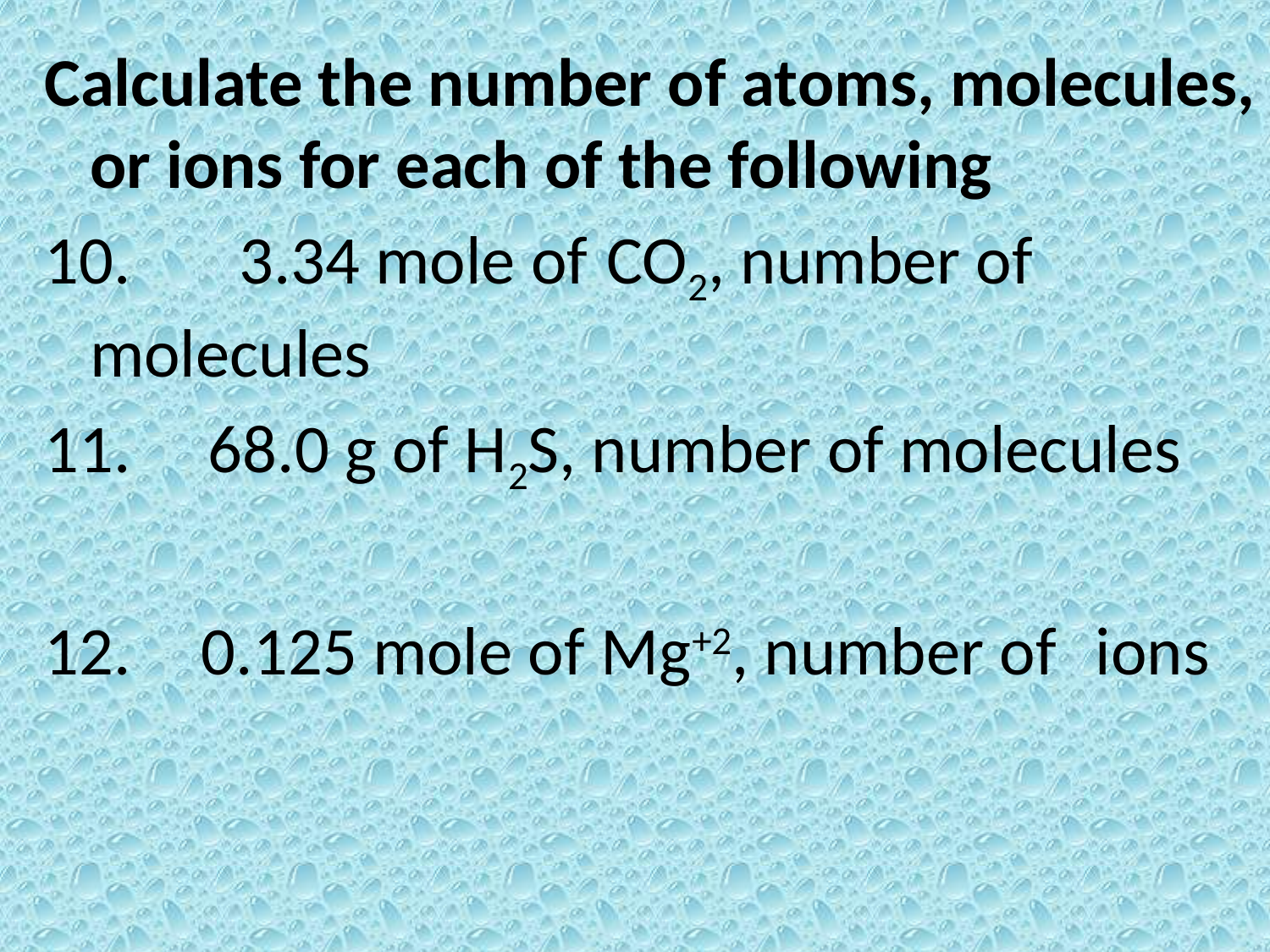

Calculate the number of atoms, molecules, or ions for each of the following
10.       3.34 mole of  CO2, number of            		molecules
11.     68.0 g of H2S, number of molecules

12. 		0.125 mole of Mg+2, number of 			ions

#